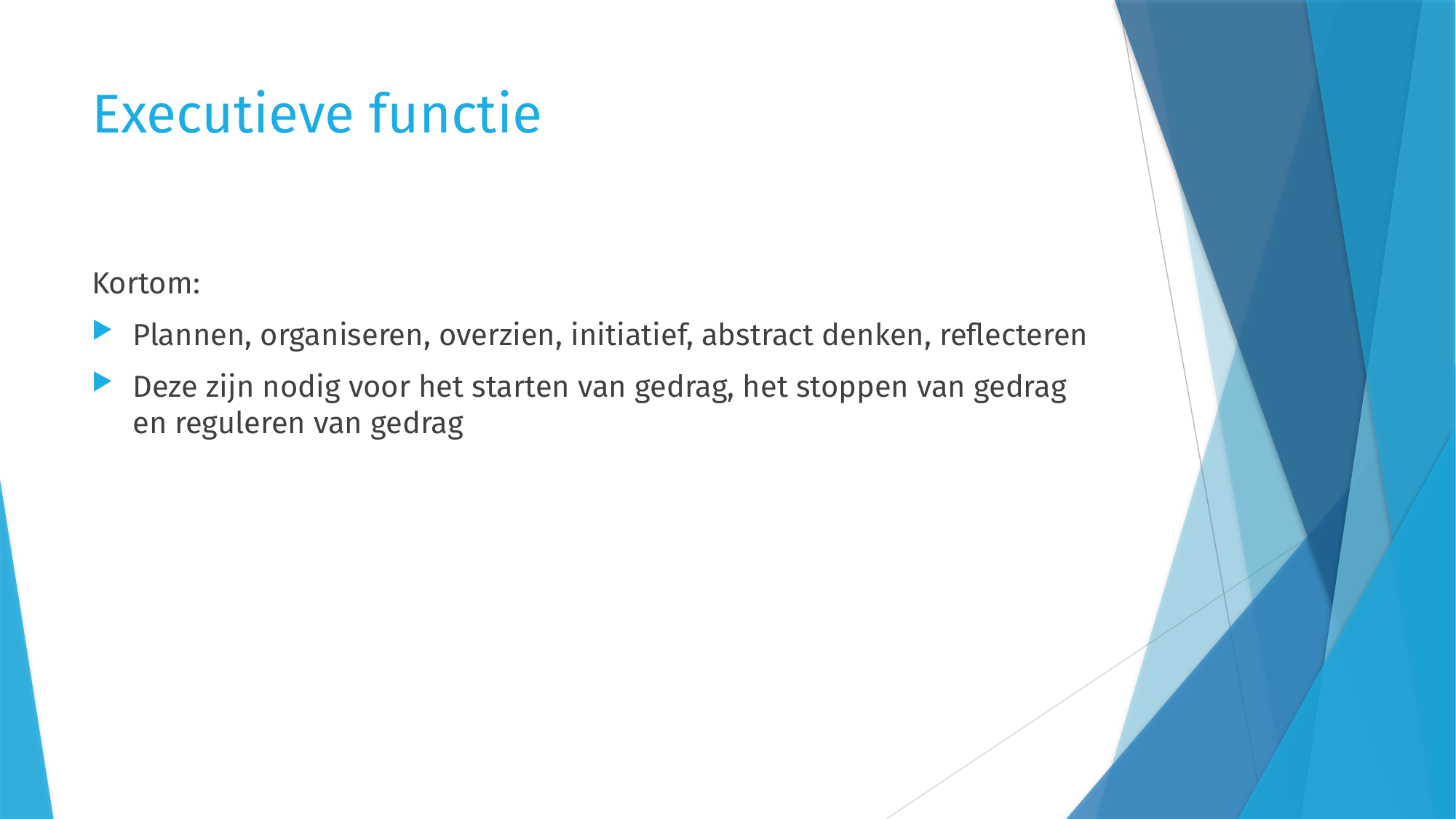

# Executieve functie
Kortom:
Plannen, organiseren, overzien, initiatief, abstract denken, reflecteren
Deze zijn nodig voor het starten van gedrag, het stoppen van gedrag en reguleren van gedrag